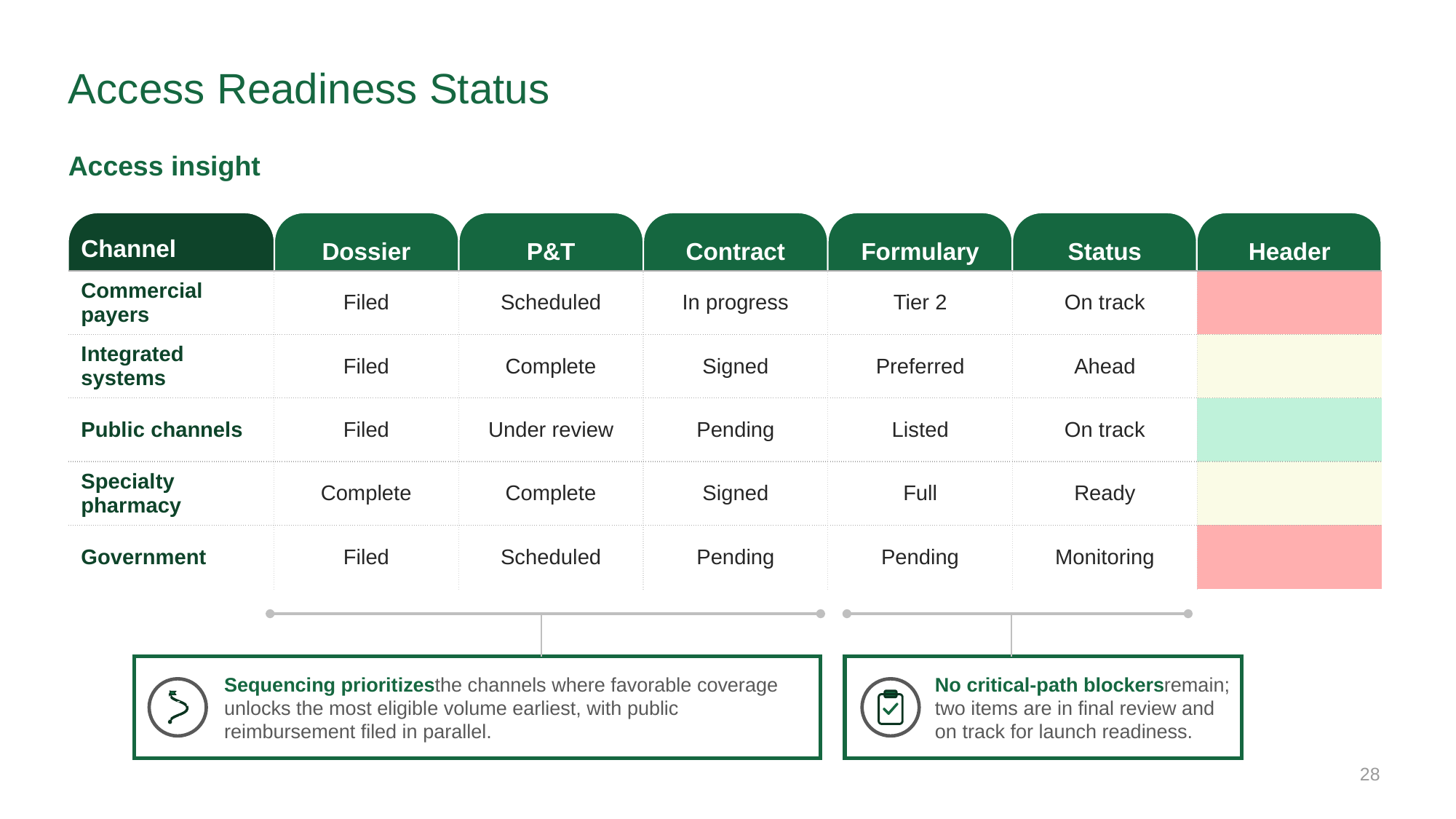

# Access Readiness Status
Access insight

| Channel | Dossier | P&T | Contract | Formulary | Status | Header |
| --- | --- | --- | --- | --- | --- | --- |
| Commercial payers | Filed | Scheduled | In progress | Tier 2 | On track |  |
| Integrated systems | Filed | Complete | Signed | Preferred | Ahead |  |
| Public channels | Filed | Under review | Pending | Listed | On track |  |
| Specialty pharmacy | Complete | Complete | Signed | Full | Ready |  |
| Government | Filed | Scheduled | Pending | Pending | Monitoring |  |
Sequencing prioritizesthe channels where favorable coverage unlocks the most eligible volume earliest, with public reimbursement filed in parallel.
No critical-path blockersremain; two items are in final review and on track for launch readiness.

28